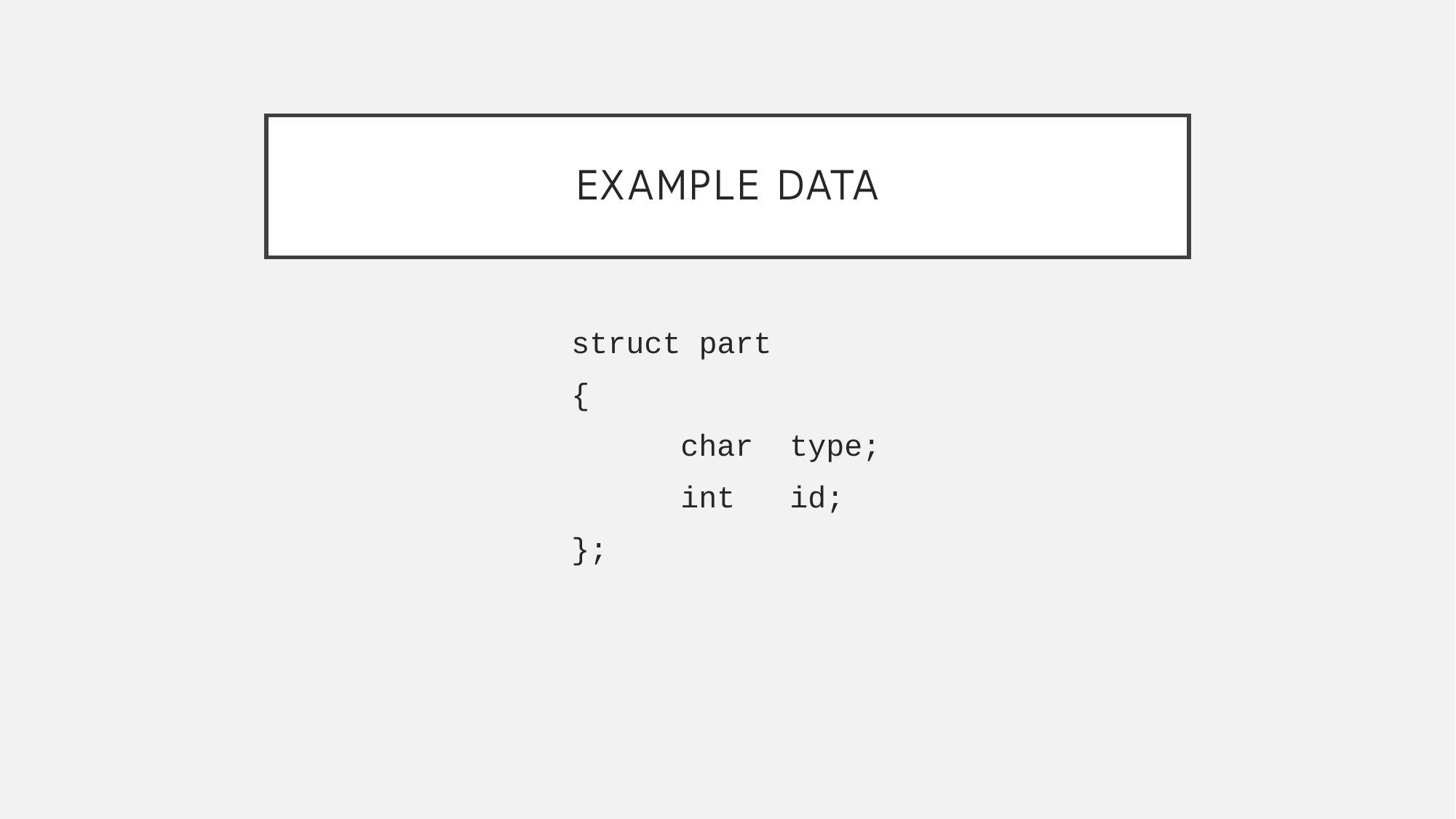

# Example Data
struct part
{
	char	type;
	int	id;
};